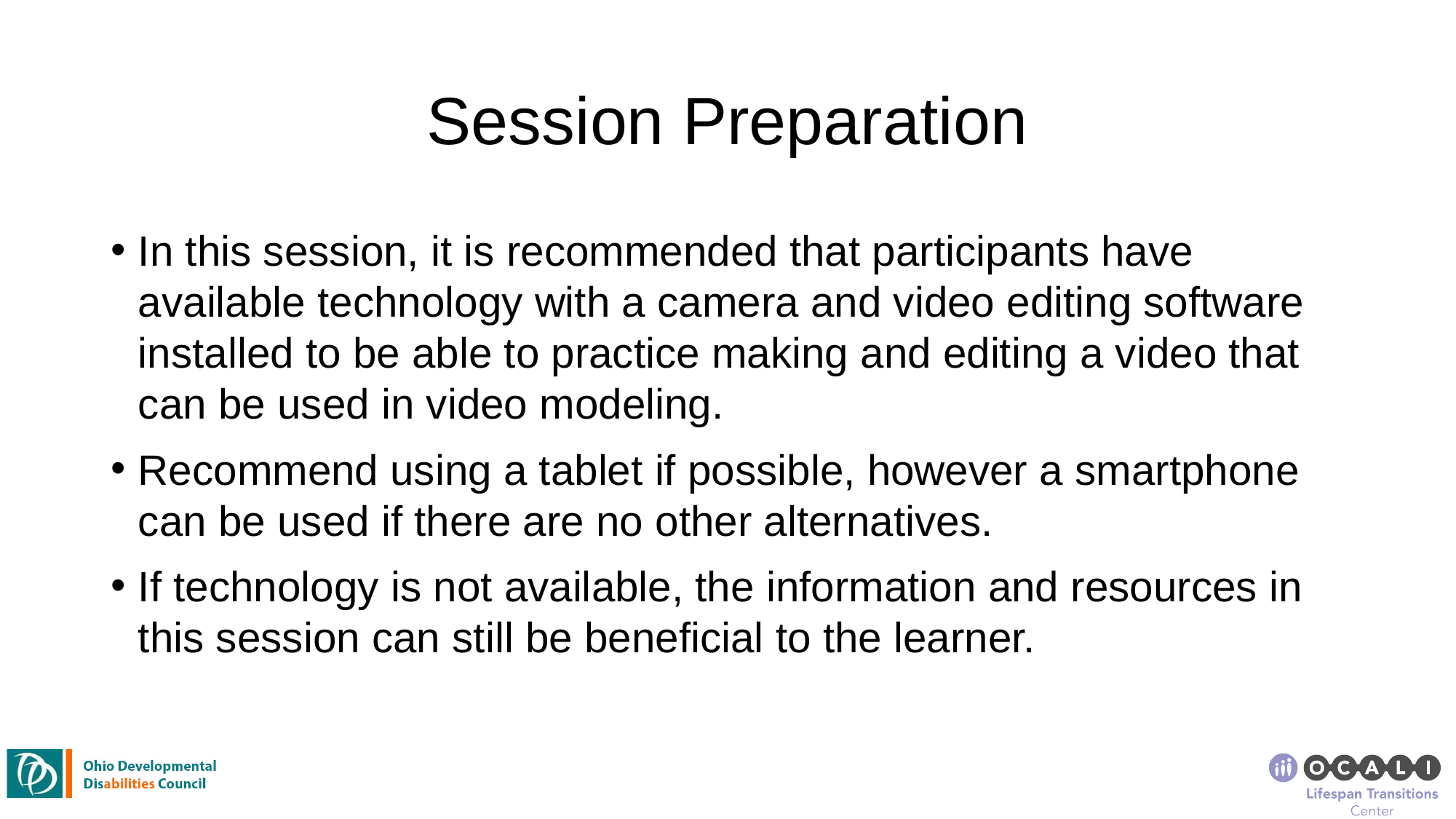

# Session Preparation
In this session, it is recommended that participants have available technology with a camera and video editing software installed to be able to practice making and editing a video that can be used in video modeling.
Recommend using a tablet if possible, however a smartphone can be used if there are no other alternatives.
If technology is not available, the information and resources in this session can still be beneficial to the learner.